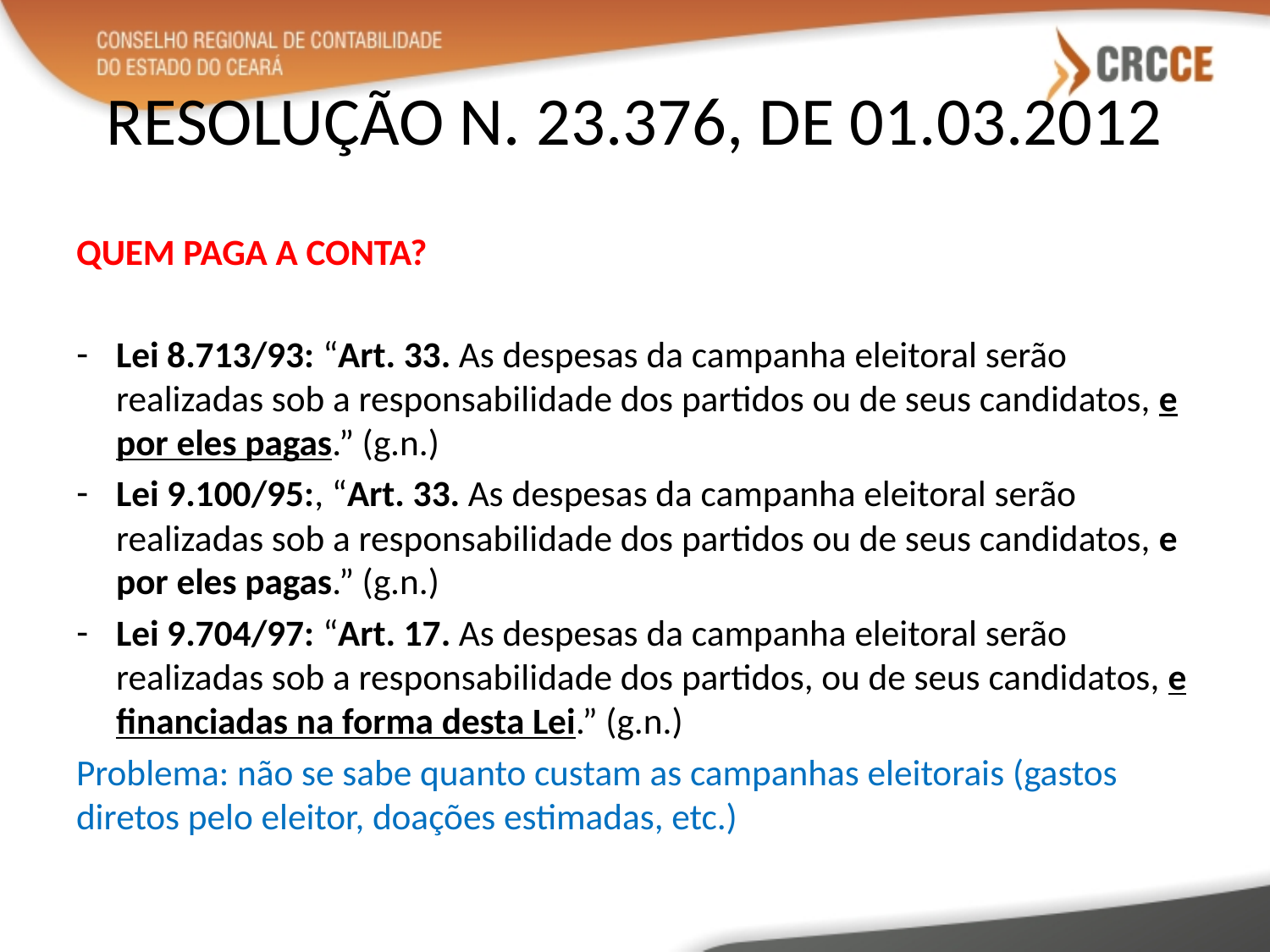

# RESOLUÇÃO N. 23.376, DE 01.03.2012
QUEM PAGA A CONTA?

Lei 8.713/93: “Art. 33. As despesas da campanha eleitoral serão realizadas sob a responsabilidade dos partidos ou de seus candidatos, e por eles pagas.” (g.n.)
Lei 9.100/95:, “Art. 33. As despesas da campanha eleitoral serão realizadas sob a responsabilidade dos partidos ou de seus candidatos, e por eles pagas.” (g.n.)
Lei 9.704/97: “Art. 17. As despesas da campanha eleitoral serão realizadas sob a responsabilidade dos partidos, ou de seus candidatos, e financiadas na forma desta Lei.” (g.n.)
Problema: não se sabe quanto custam as campanhas eleitorais (gastos diretos pelo eleitor, doações estimadas, etc.)